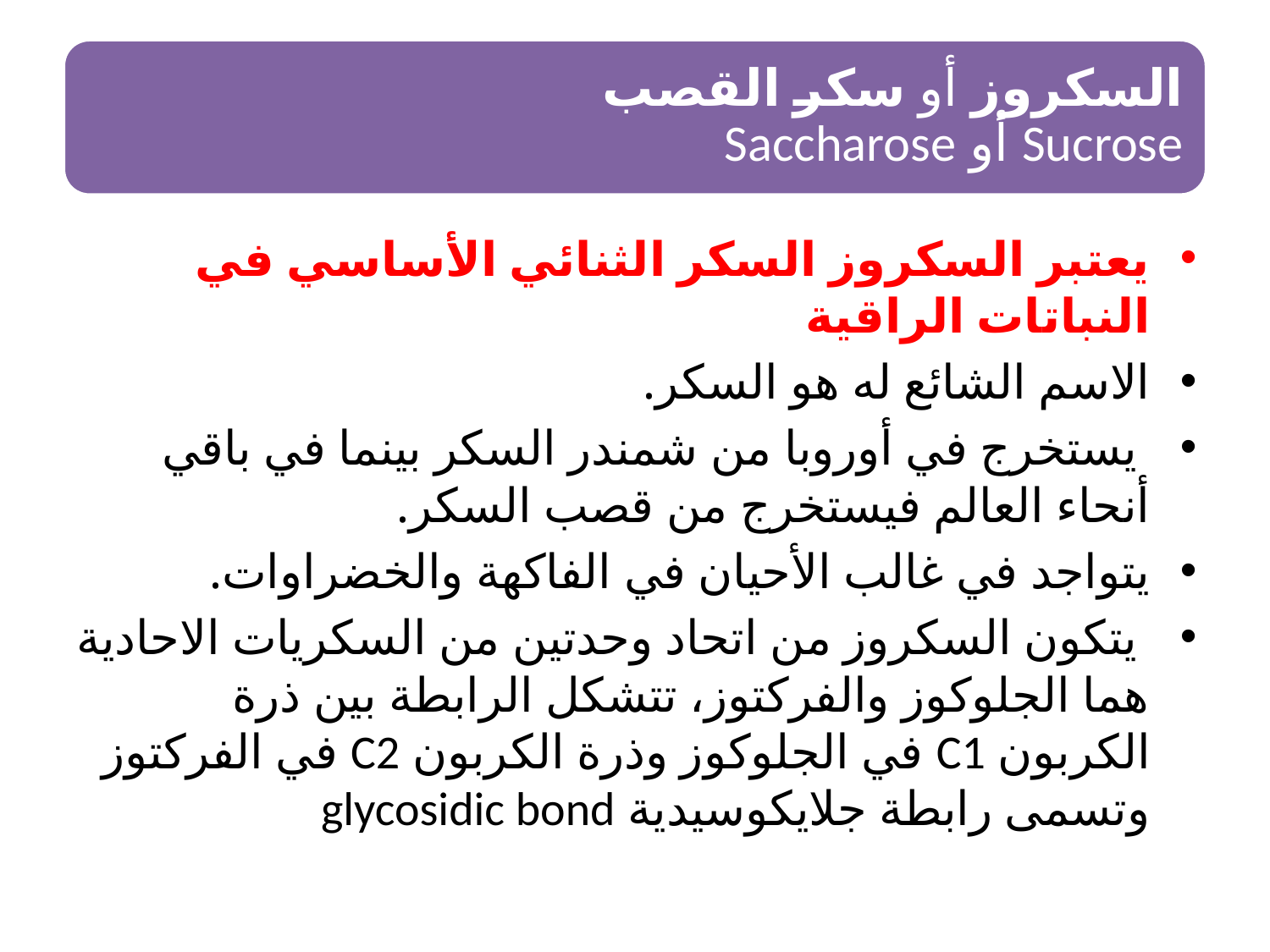

السكروز أو سكر القصب
Sucrose أو Saccharose
يعتبر السكروز السكر الثنائي الأساسي في النباتات الراقية
الاسم الشائع له هو السكر.
 يستخرج في أوروبا من شمندر السكر بينما في باقي أنحاء العالم فيستخرج من قصب السكر.
يتواجد في غالب الأحيان في الفاكهة والخضراوات.
 يتكون السكروز من اتحاد وحدتين من السكريات الاحادية هما الجلوكوز والفركتوز، تتشكل الرابطة بين ذرة الكربون C1 في الجلوكوز وذرة الكربون C2 في الفركتوز وتسمى رابطة جلايكوسيدية glycosidic bond